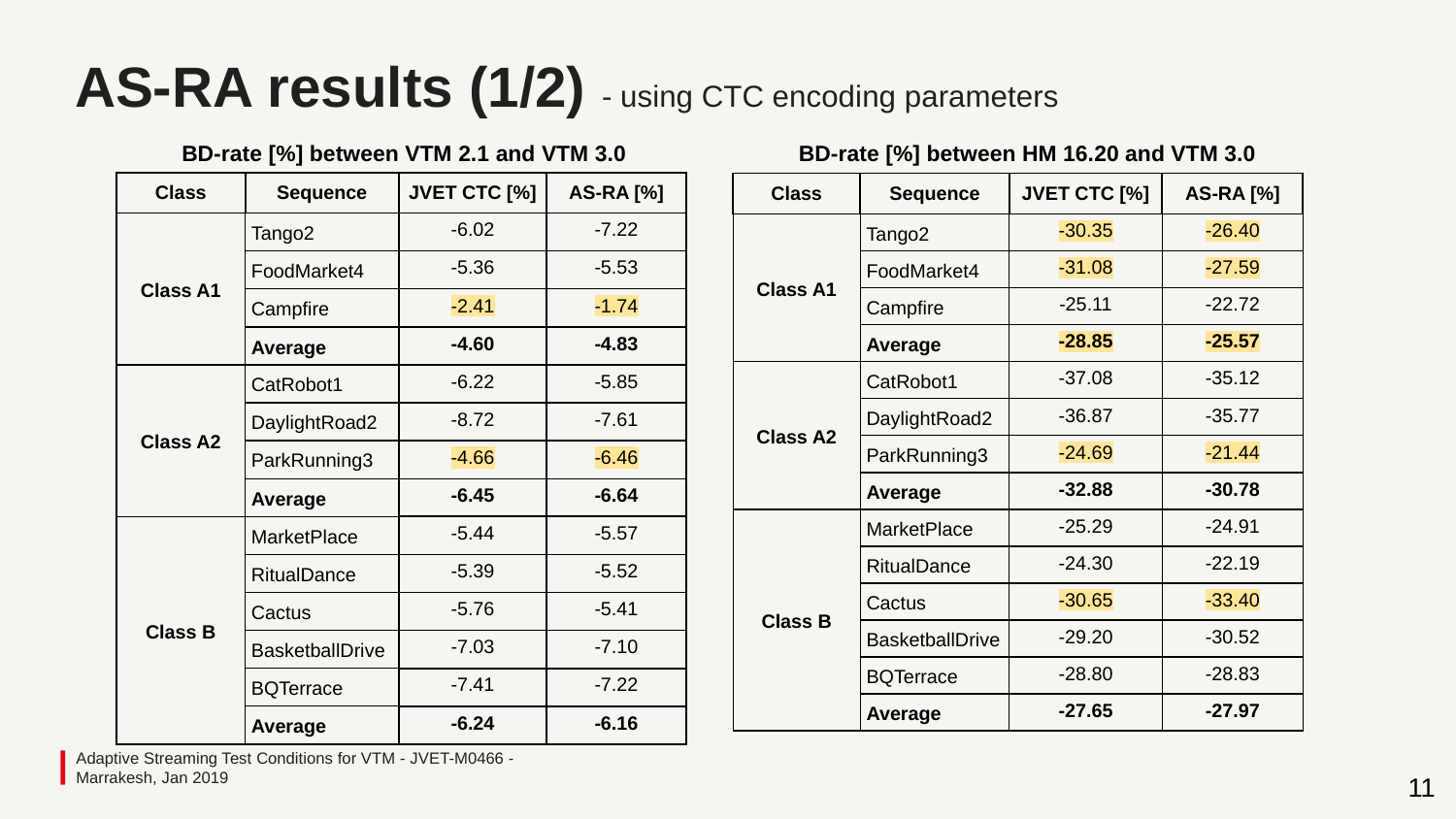

AS-RA results (1/2) - using CTC encoding parameters
BD-rate [%] between VTM 2.1 and VTM 3.0
BD-rate [%] between HM 16.20 and VTM 3.0
| Class | Sequence | JVET CTC [%] | AS-RA [%] |
| --- | --- | --- | --- |
| Class A1 | Tango2 | -6.02 | -7.22 |
|  | FoodMarket4 | -5.36 | -5.53 |
|  | Campfire | -2.41 | -1.74 |
|  | Average | -4.60 | -4.83 |
| Class A2 | CatRobot1 | -6.22 | -5.85 |
|  | DaylightRoad2 | -8.72 | -7.61 |
|  | ParkRunning3 | -4.66 | -6.46 |
|  | Average | -6.45 | -6.64 |
| Class B | MarketPlace | -5.44 | -5.57 |
|  | RitualDance | -5.39 | -5.52 |
|  | Cactus | -5.76 | -5.41 |
|  | BasketballDrive | -7.03 | -7.10 |
|  | BQTerrace | -7.41 | -7.22 |
|  | Average | -6.24 | -6.16 |
| Class | Sequence | JVET CTC [%] | AS-RA [%] |
| --- | --- | --- | --- |
| Class A1 | Tango2 | -30.35 | -26.40 |
|  | FoodMarket4 | -31.08 | -27.59 |
|  | Campfire | -25.11 | -22.72 |
|  | Average | -28.85 | -25.57 |
| Class A2 | CatRobot1 | -37.08 | -35.12 |
|  | DaylightRoad2 | -36.87 | -35.77 |
|  | ParkRunning3 | -24.69 | -21.44 |
|  | Average | -32.88 | -30.78 |
| Class B | MarketPlace | -25.29 | -24.91 |
|  | RitualDance | -24.30 | -22.19 |
|  | Cactus | -30.65 | -33.40 |
|  | BasketballDrive | -29.20 | -30.52 |
|  | BQTerrace | -28.80 | -28.83 |
|  | Average | -27.65 | -27.97 |

Adaptive Streaming Test Conditions for VTM - JVET-M0466 - Marrakesh, Jan 2019
11